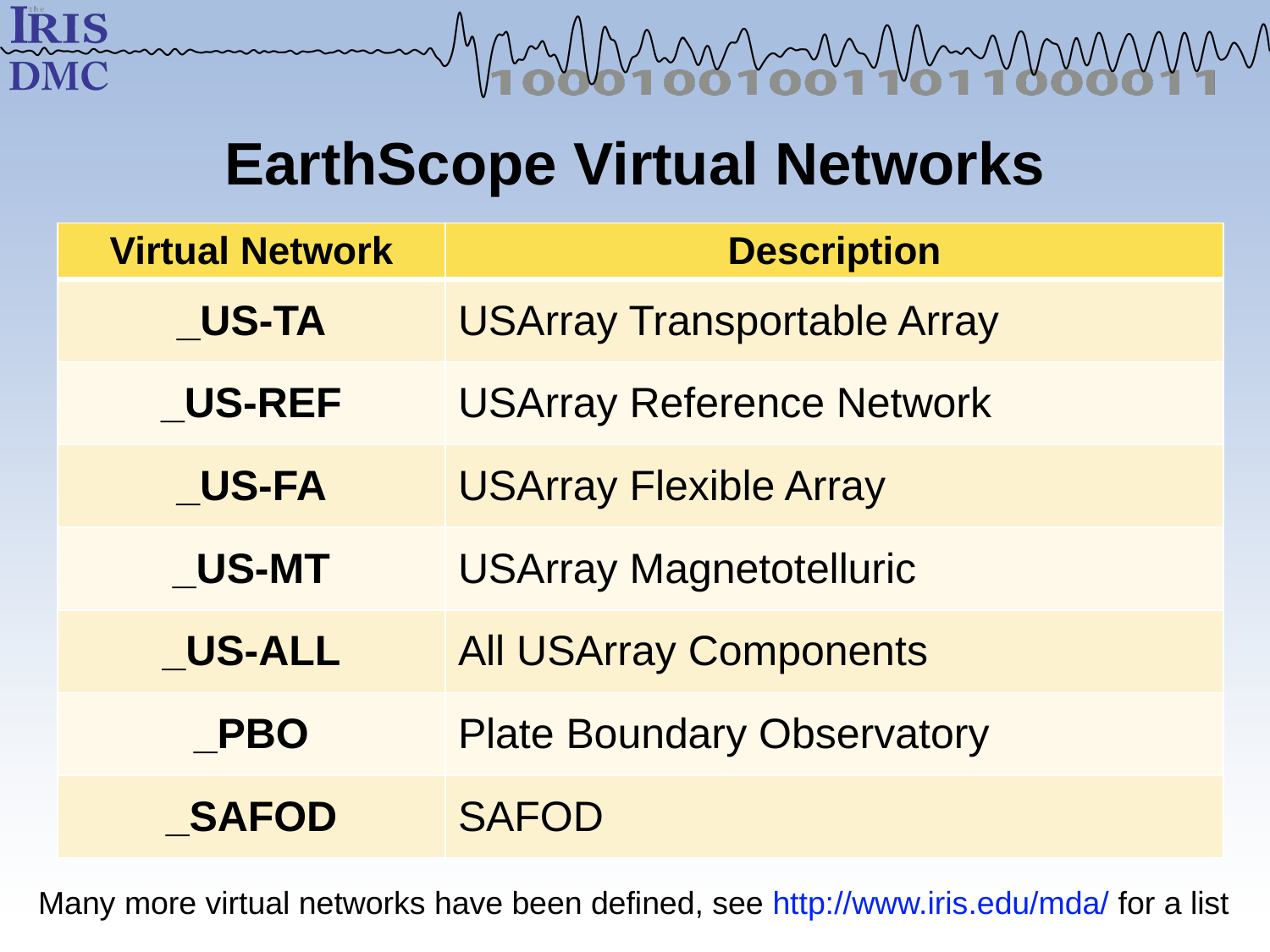

# EarthScope Virtual Networks
| Virtual Network | Description |
| --- | --- |
| \_US-TA | USArray Transportable Array |
| \_US-REF | USArray Reference Network |
| \_US-FA | USArray Flexible Array |
| \_US-MT | USArray Magnetotelluric |
| \_US-ALL | All USArray Components |
| \_PBO | Plate Boundary Observatory |
| \_SAFOD | SAFOD |
Many more virtual networks have been defined, see http://www.iris.edu/mda/ for a list